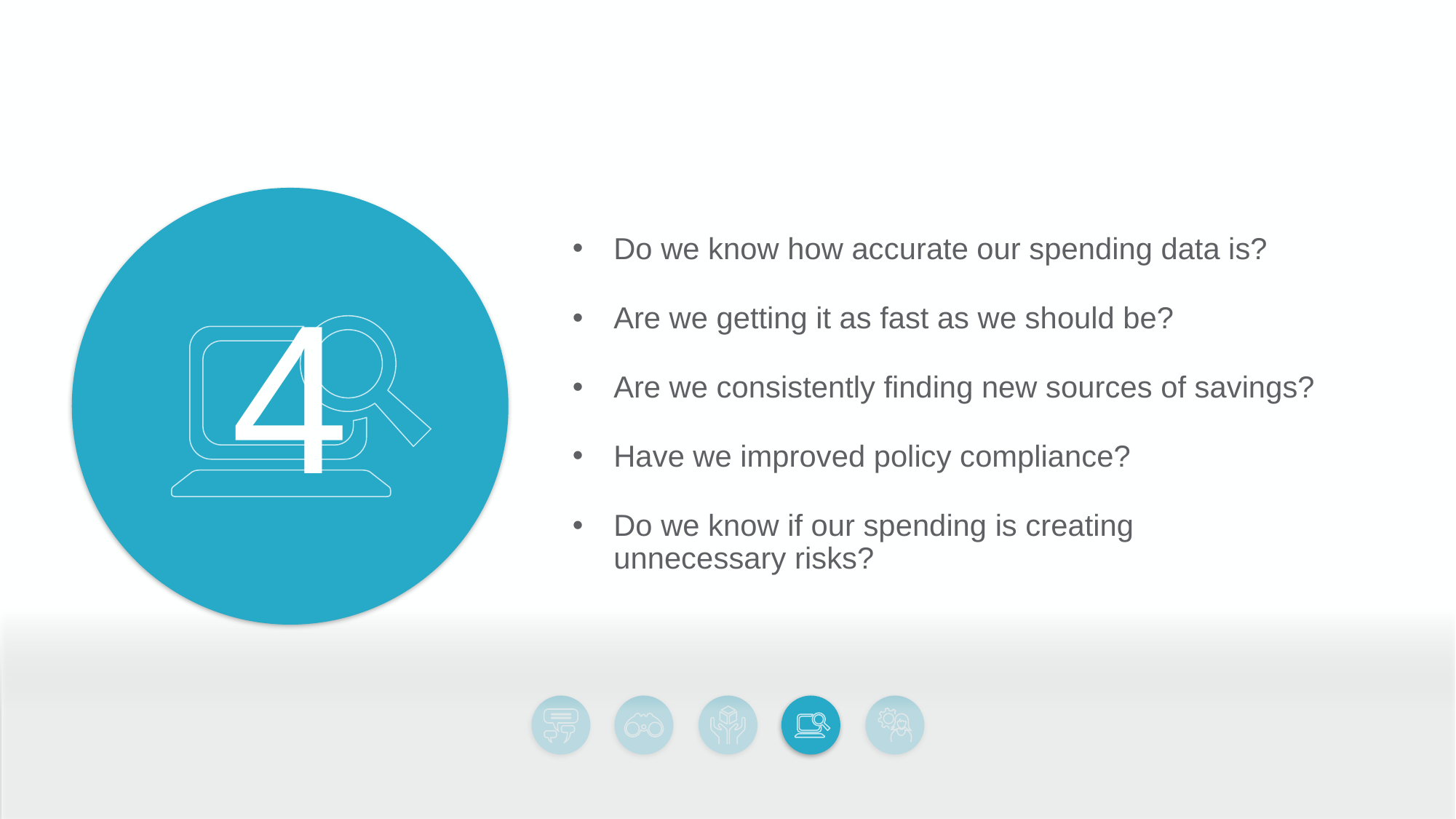

Do we know how accurate our spending data is?
Are we getting it as fast as we should be?
Are we consistently finding new sources of savings?
Have we improved policy compliance?
Do we know if our spending is creating
unnecessary risks?
4